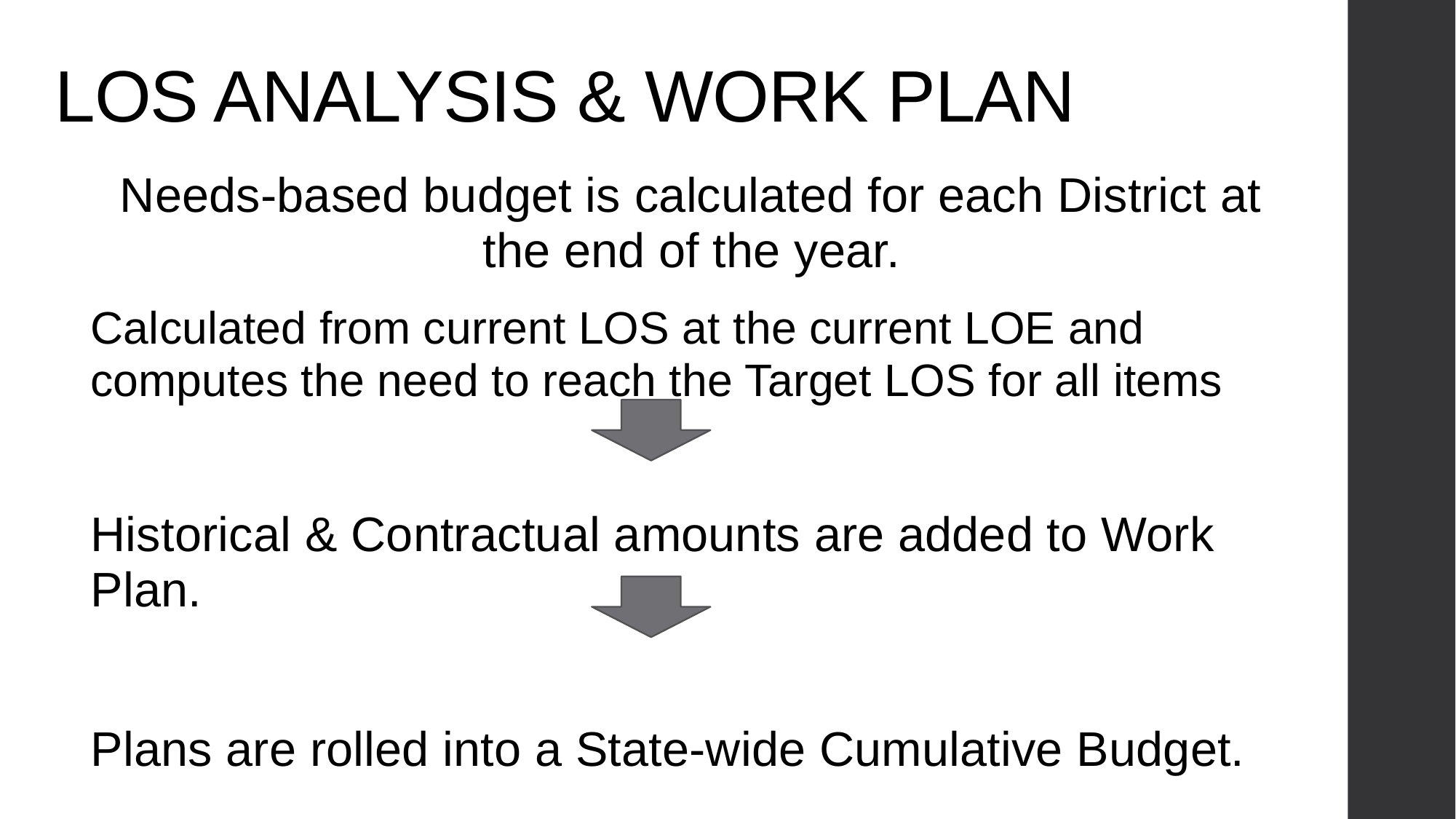

LOS ANALYSIS & WORK PLAN
Needs-based budget is calculated for each District at the end of the year.
Calculated from current LOS at the current LOE and computes the need to reach the Target LOS for all items

Historical & Contractual amounts are added to Work Plan.

Plans are rolled into a State-wide Cumulative Budget.